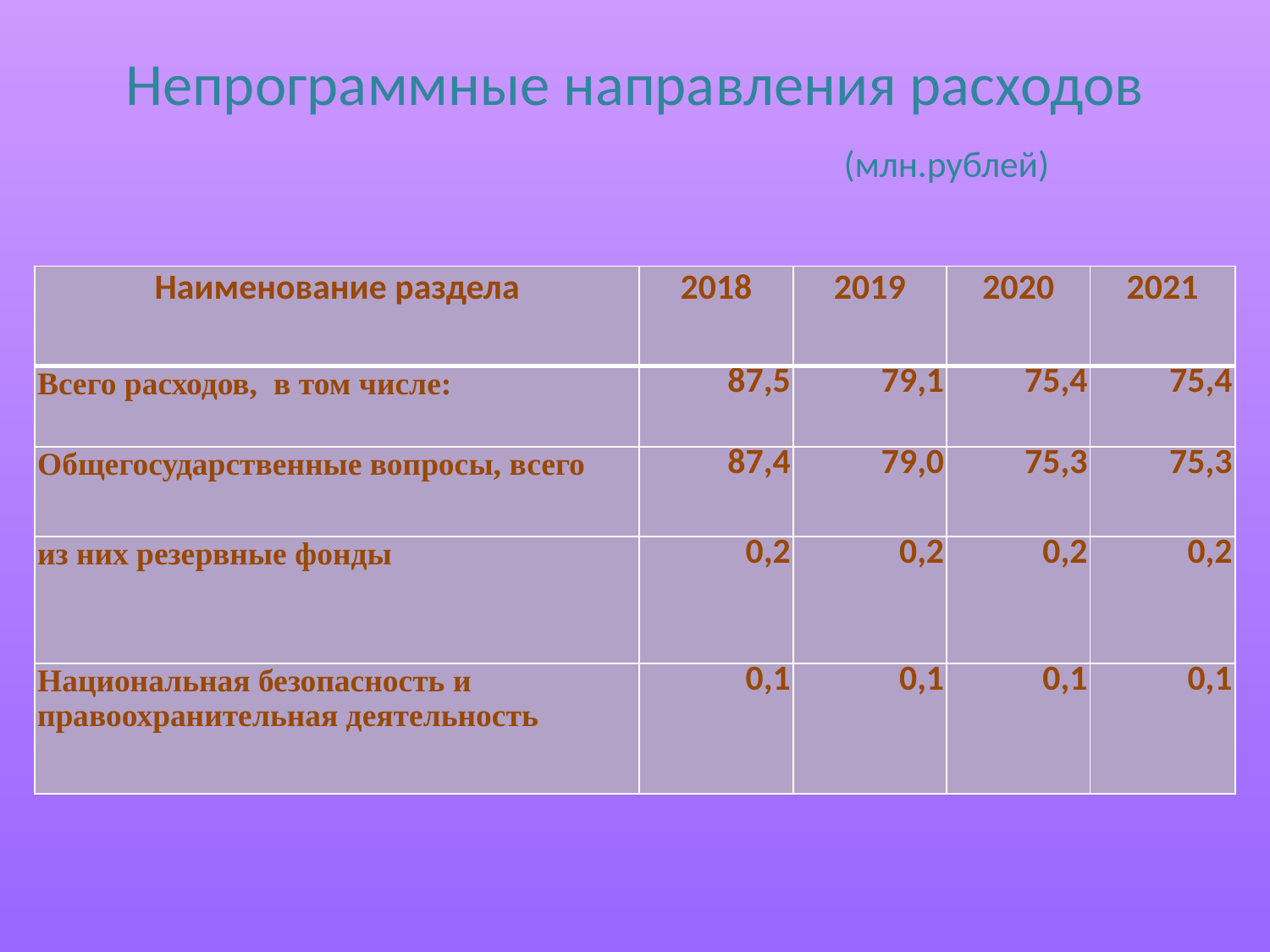

# Непрограммные направления расходов (млн.рублей)
| Наименование раздела | 2018 | 2019 | 2020 | 2021 |
| --- | --- | --- | --- | --- |
| Всего расходов, в том числе: | 87,5 | 79,1 | 75,4 | 75,4 |
| Общегосударственные вопросы, всего | 87,4 | 79,0 | 75,3 | 75,3 |
| из них резервные фонды | 0,2 | 0,2 | 0,2 | 0,2 |
| Национальная безопасность и правоохранительная деятельность | 0,1 | 0,1 | 0,1 | 0,1 |